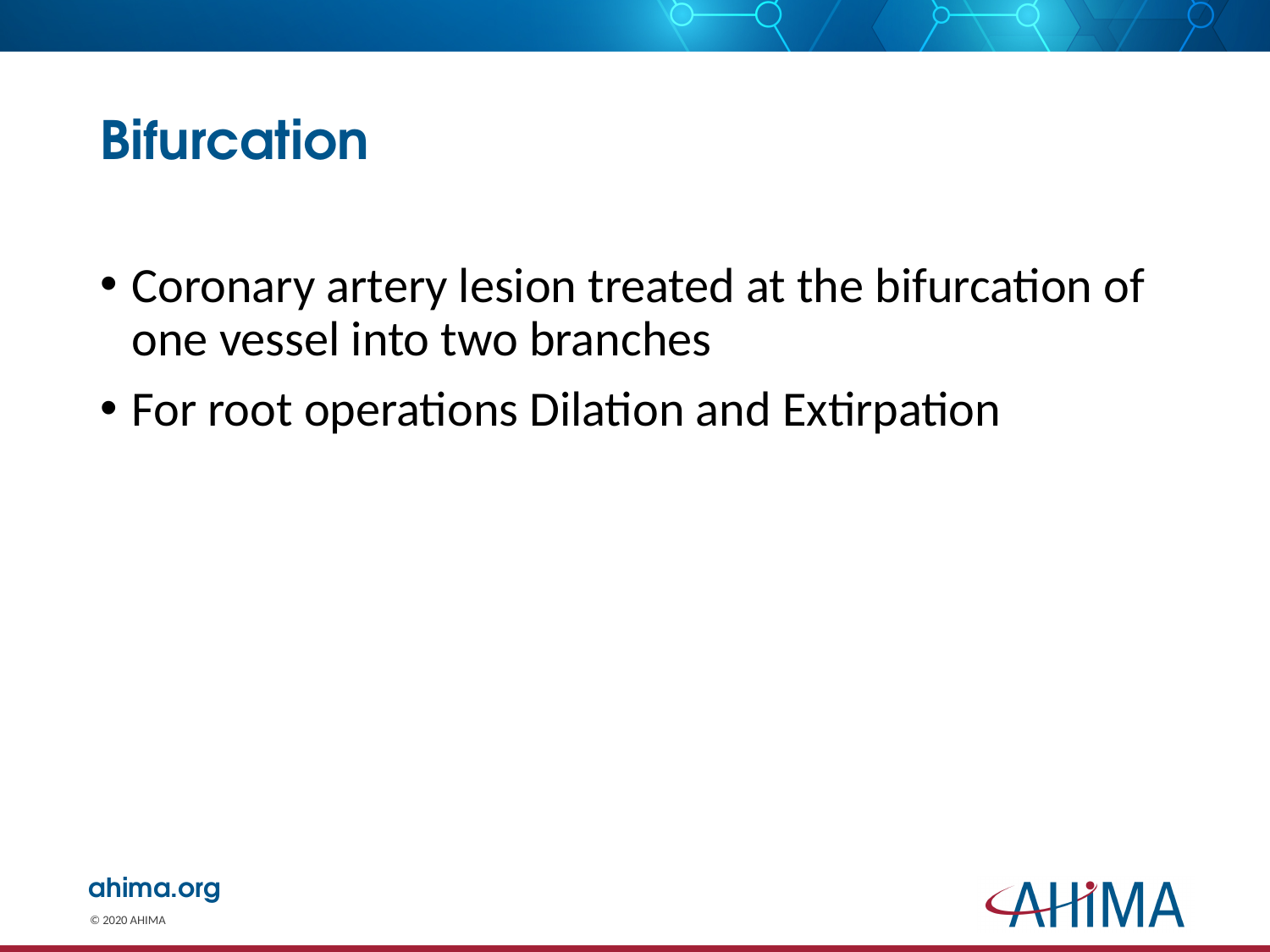

# Bifurcation
Coronary artery lesion treated at the bifurcation of one vessel into two branches
For root operations Dilation and Extirpation